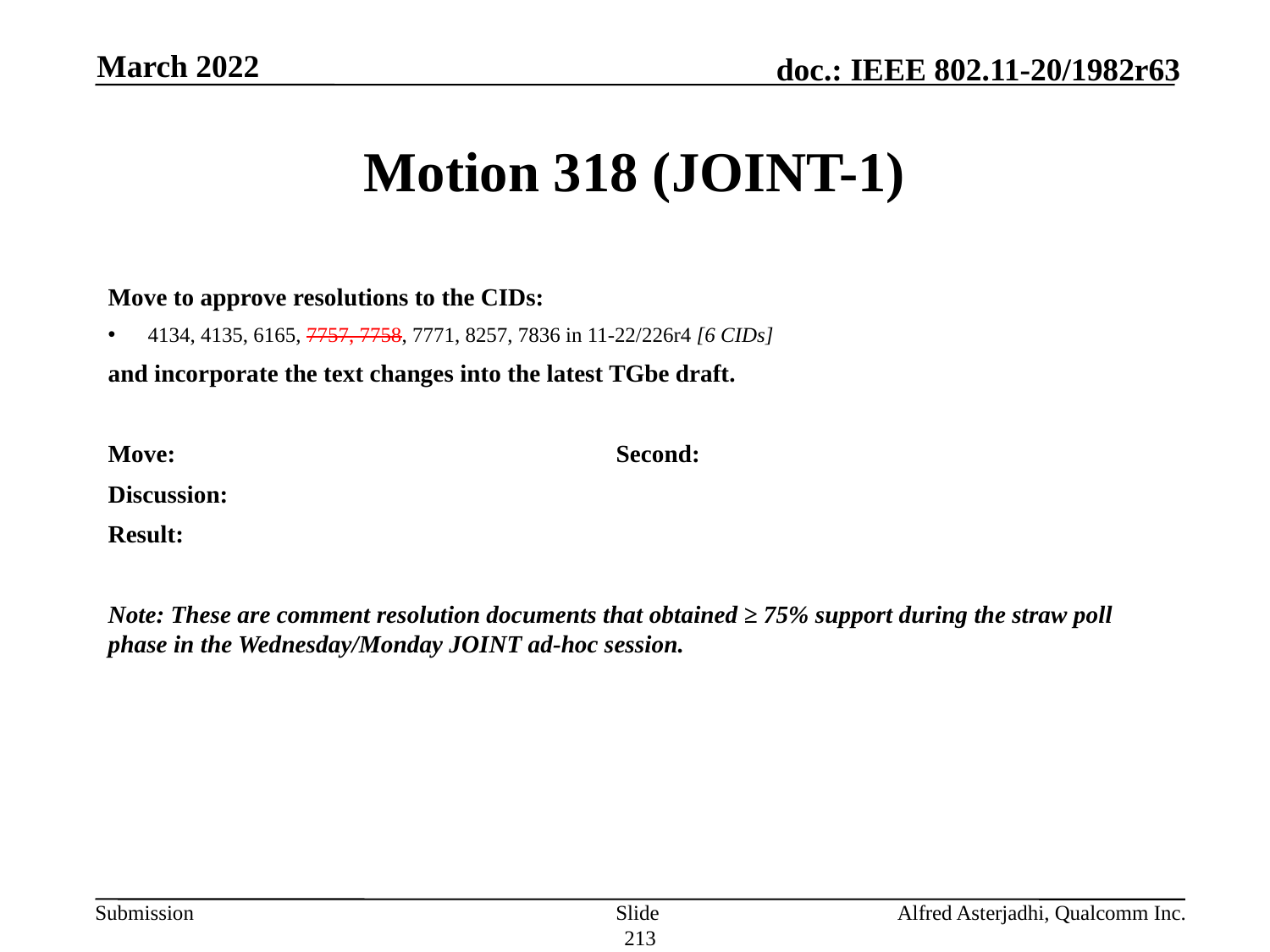

March 2022
# Motion 318 (JOINT-1)
Move to approve resolutions to the CIDs:
4134, 4135, 6165, 7757, 7758, 7771, 8257, 7836 in 11-22/226r4 [6 CIDs]
and incorporate the text changes into the latest TGbe draft.

Move: 				Second:
Discussion:
Result:

Note: These are comment resolution documents that obtained ≥ 75% support during the straw poll phase in the Wednesday/Monday JOINT ad-hoc session.

Slide 213
Alfred Asterjadhi, Qualcomm Inc.